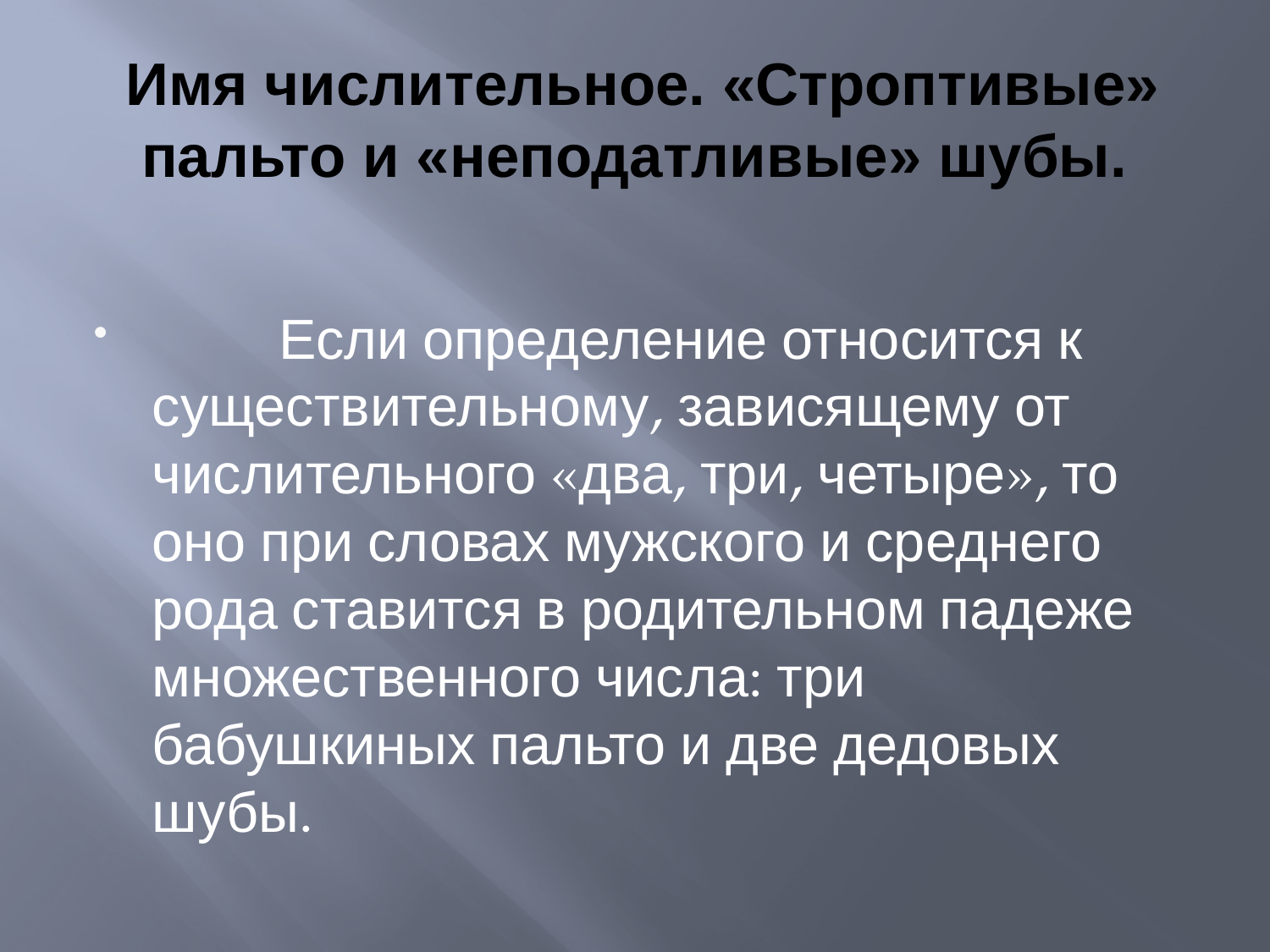

# Имя числительное. «Строптивые» пальто и «неподатливые» шубы.
	Если определение относится к существительному, зависящему от    числительного «два, три, четыре», то оно при словах мужского и среднего рода ставится в родительном падеже множественного числа: три бабушкиных пальто и две дедовых шубы.